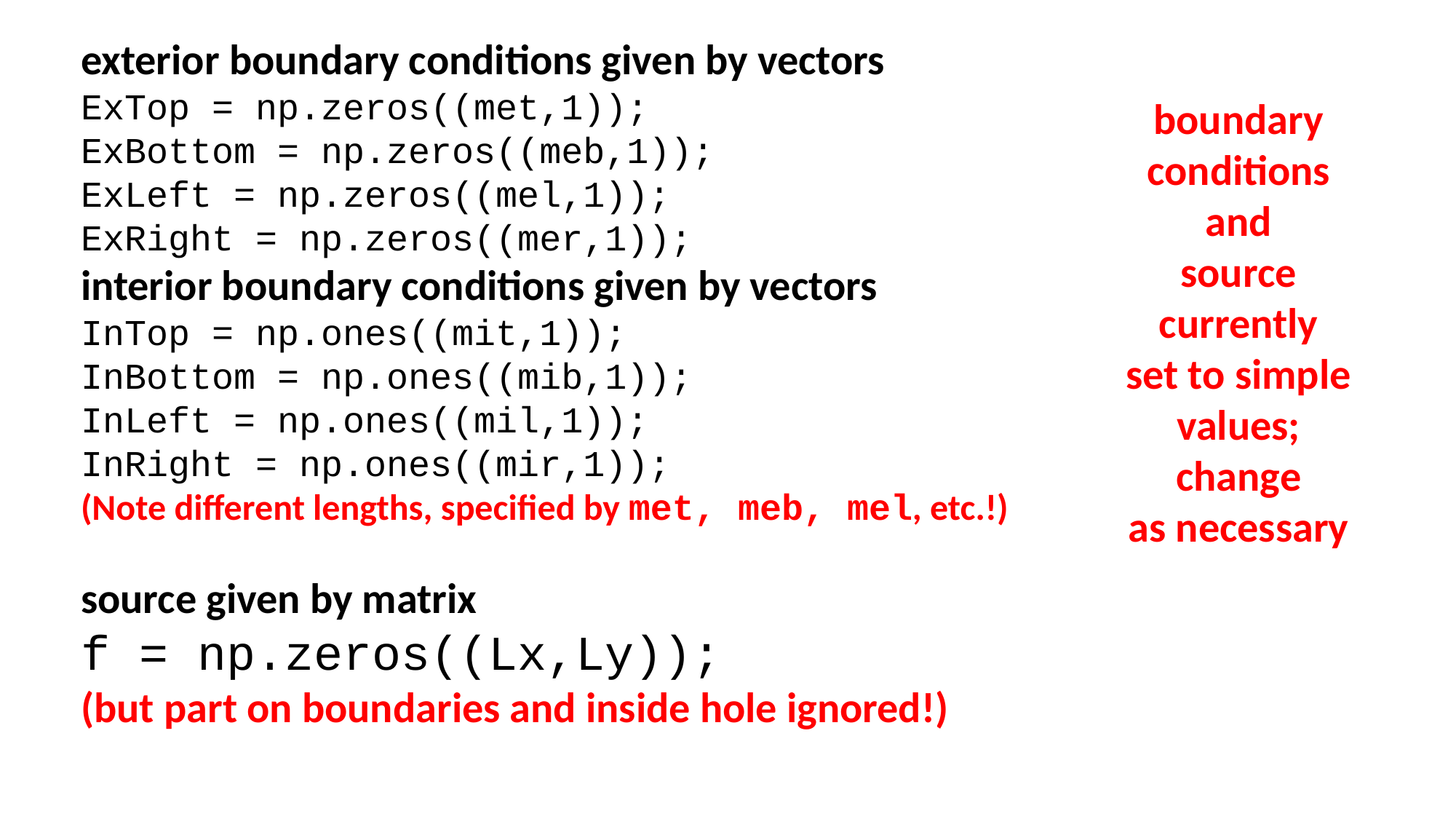

exterior boundary conditions given by vectors
ExTop = np.zeros((met,1));
ExBottom = np.zeros((meb,1));
ExLeft = np.zeros((mel,1));
ExRight = np.zeros((mer,1));
interior boundary conditions given by vectors
InTop = np.ones((mit,1));
InBottom = np.ones((mib,1));
InLeft = np.ones((mil,1));
InRight = np.ones((mir,1));
(Note different lengths, specified by met, meb, mel, etc.!)

source given by matrix
f = np.zeros((Lx,Ly));
(but part on boundaries and inside hole ignored!)

source given by matrix

f = np.zeros((Lx,Ly));

boundary
conditions
and
source
currently
set to simple
values; change
as necessary